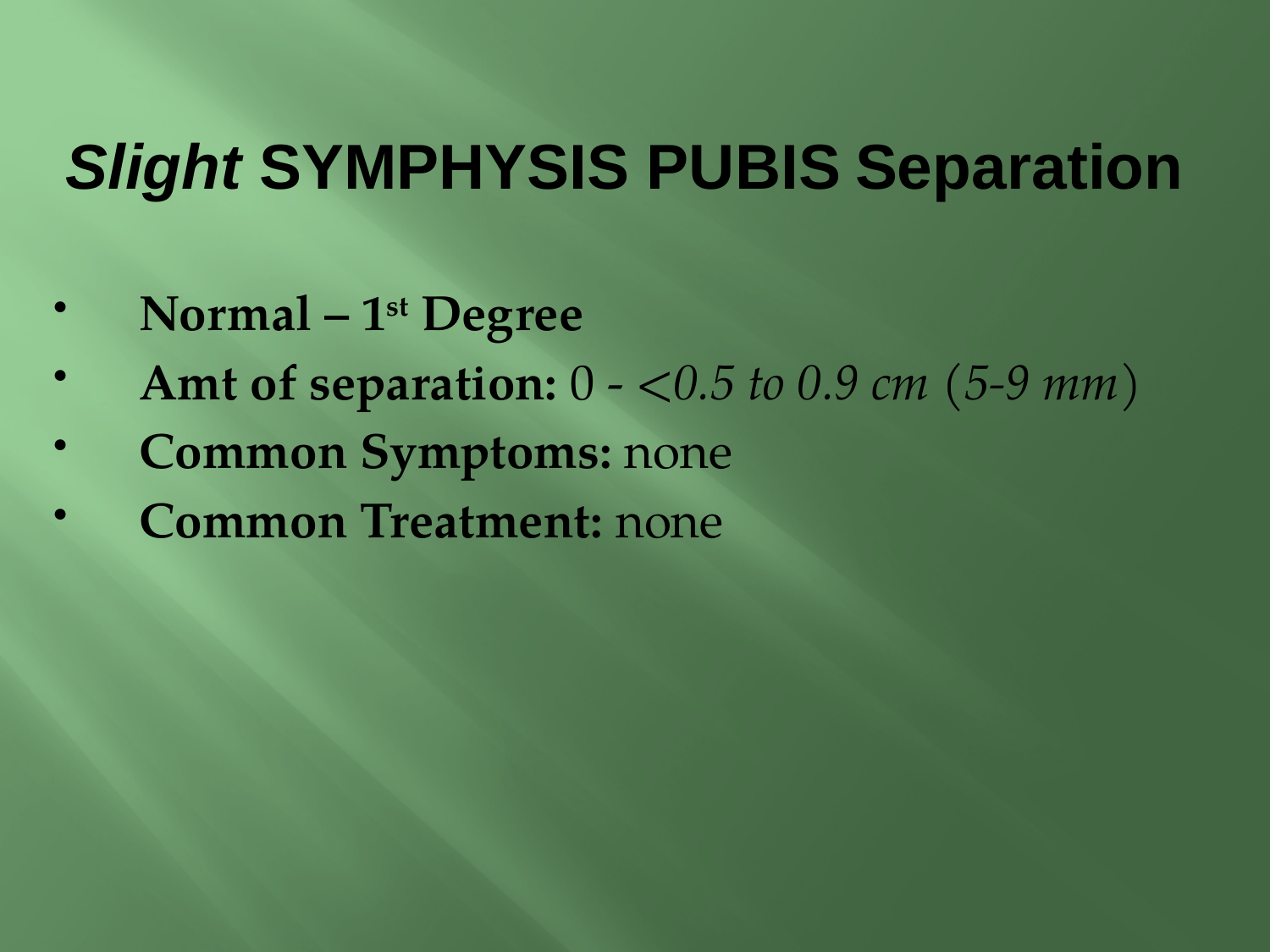

# Slight SYMPHYSIS PUBIS Separation
Normal – 1st Degree
Amt of separation: 0 - <0.5 to 0.9 cm (5-9 mm)
Common Symptoms: none
Common Treatment: none